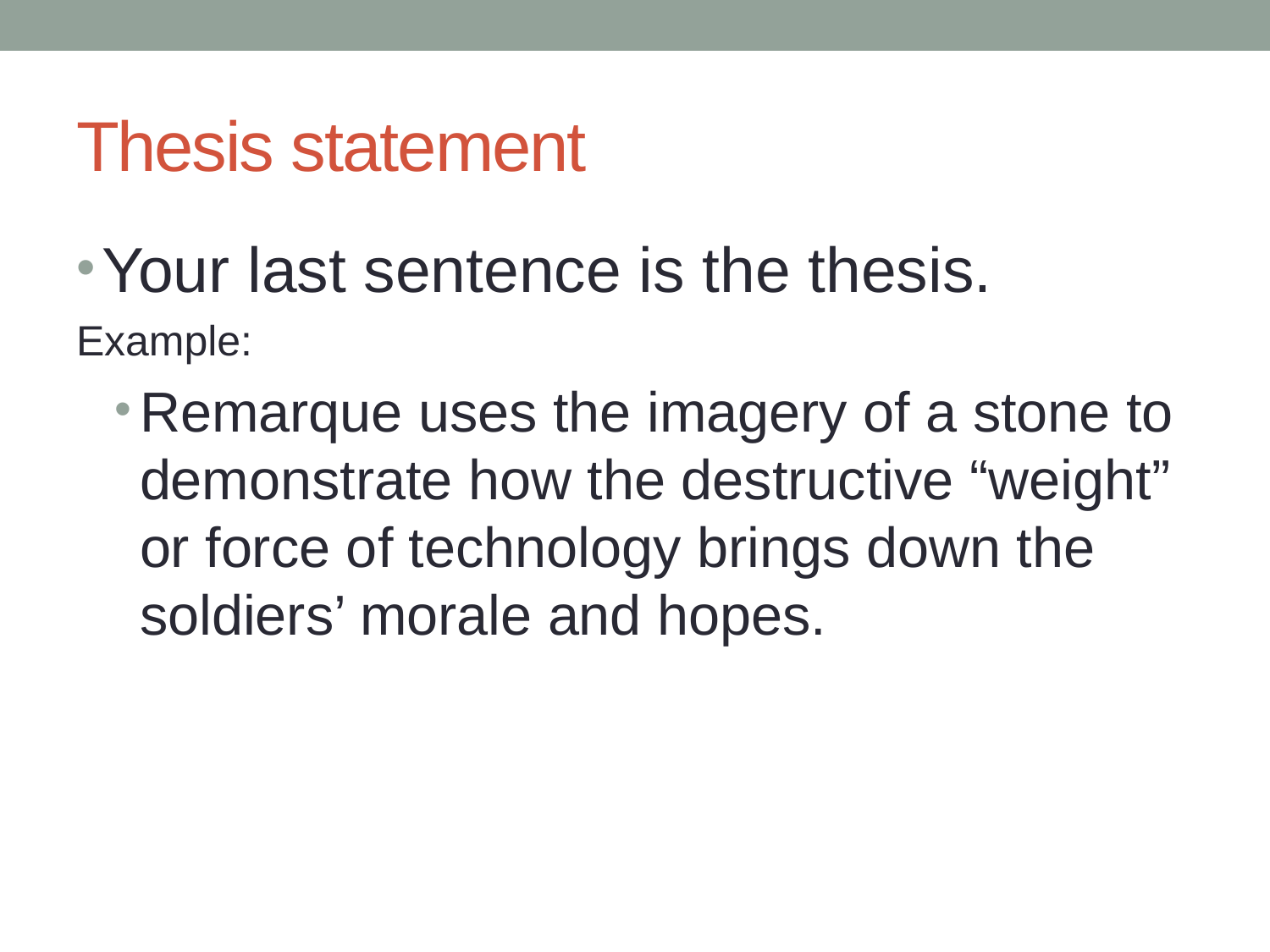

# Thesis statement
Your last sentence is the thesis.
Example:
Remarque uses the imagery of a stone to demonstrate how the destructive “weight” or force of technology brings down the soldiers’ morale and hopes.